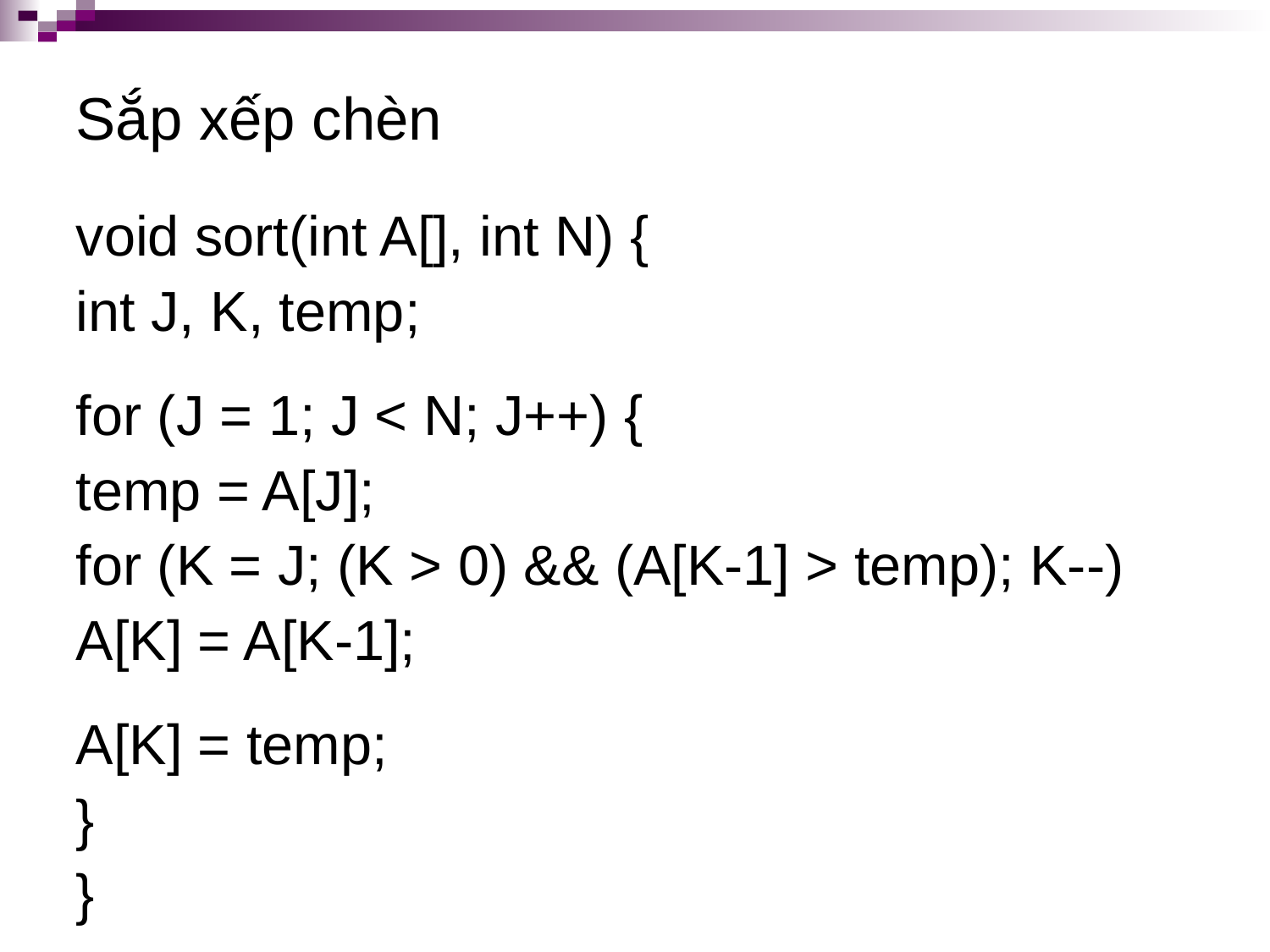

# Sắp xếp chèn
void sort(int A[], int N) {
int J, K, temp;

for (J = 1; J < N; J++) {
temp = A[J];
for (K = J; (K > 0) && (A[K-1] > temp); K--)
A[K] = A[K-1];

A[K] = temp;
}
}

Cả so sánh và sao chép được thực hiện trong vòng lặp nội bộ